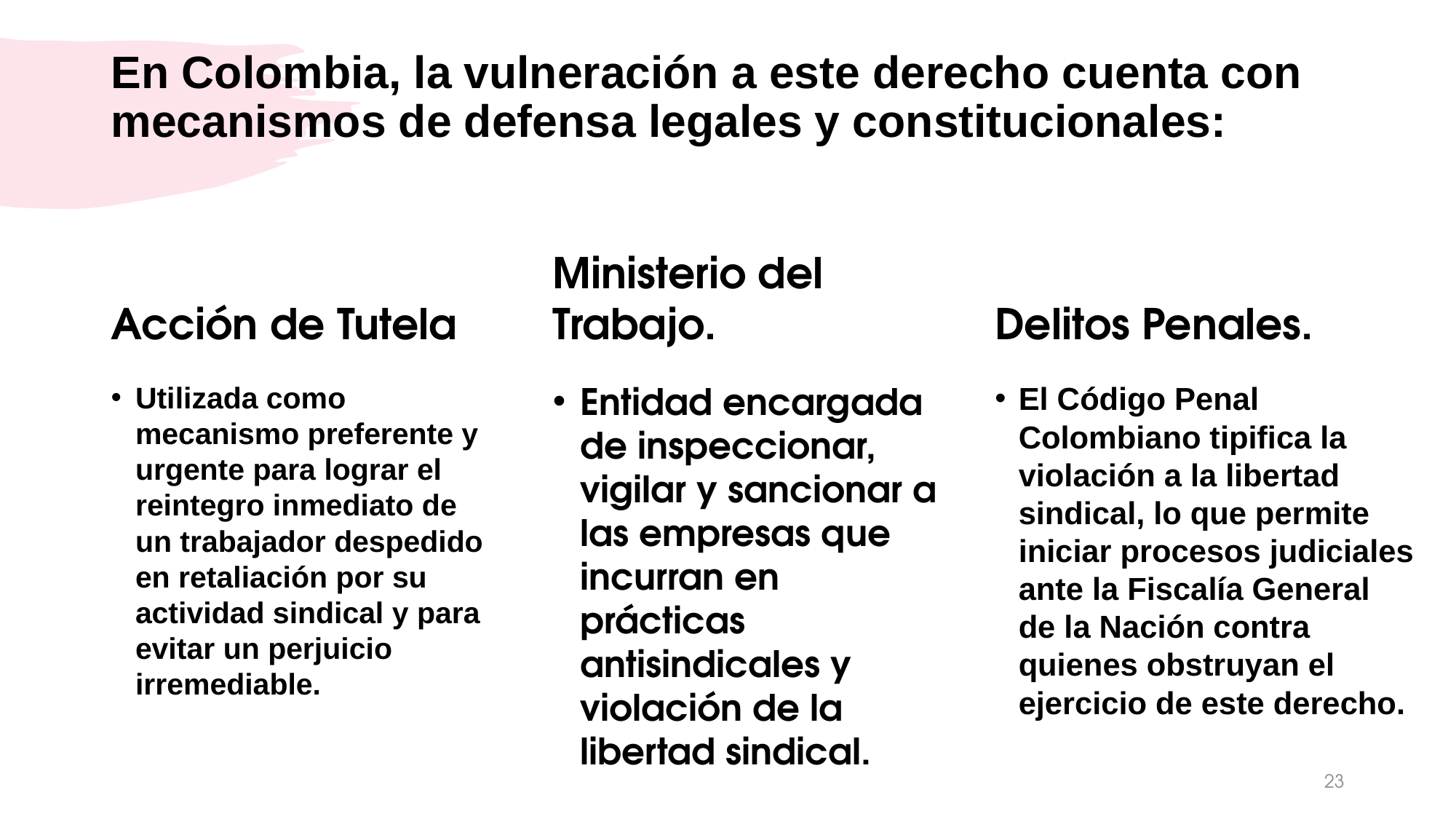

# En Colombia, la vulneración a este derecho cuenta con mecanismos de defensa legales y constitucionales:
Acción de Tutela
Ministerio del Trabajo.
Delitos Penales.
Utilizada como mecanismo preferente y urgente para lograr el reintegro inmediato de un trabajador despedido en retaliación por su actividad sindical y para evitar un perjuicio irremediable.

Entidad encargada de inspeccionar, vigilar y sancionar a las empresas que incurran en prácticas antisindicales y violación de la libertad sindical.
El Código Penal Colombiano tipifica la violación a la libertad sindical, lo que permite iniciar procesos judiciales ante la Fiscalía General de la Nación contra quienes obstruyan el ejercicio de este derecho.

23